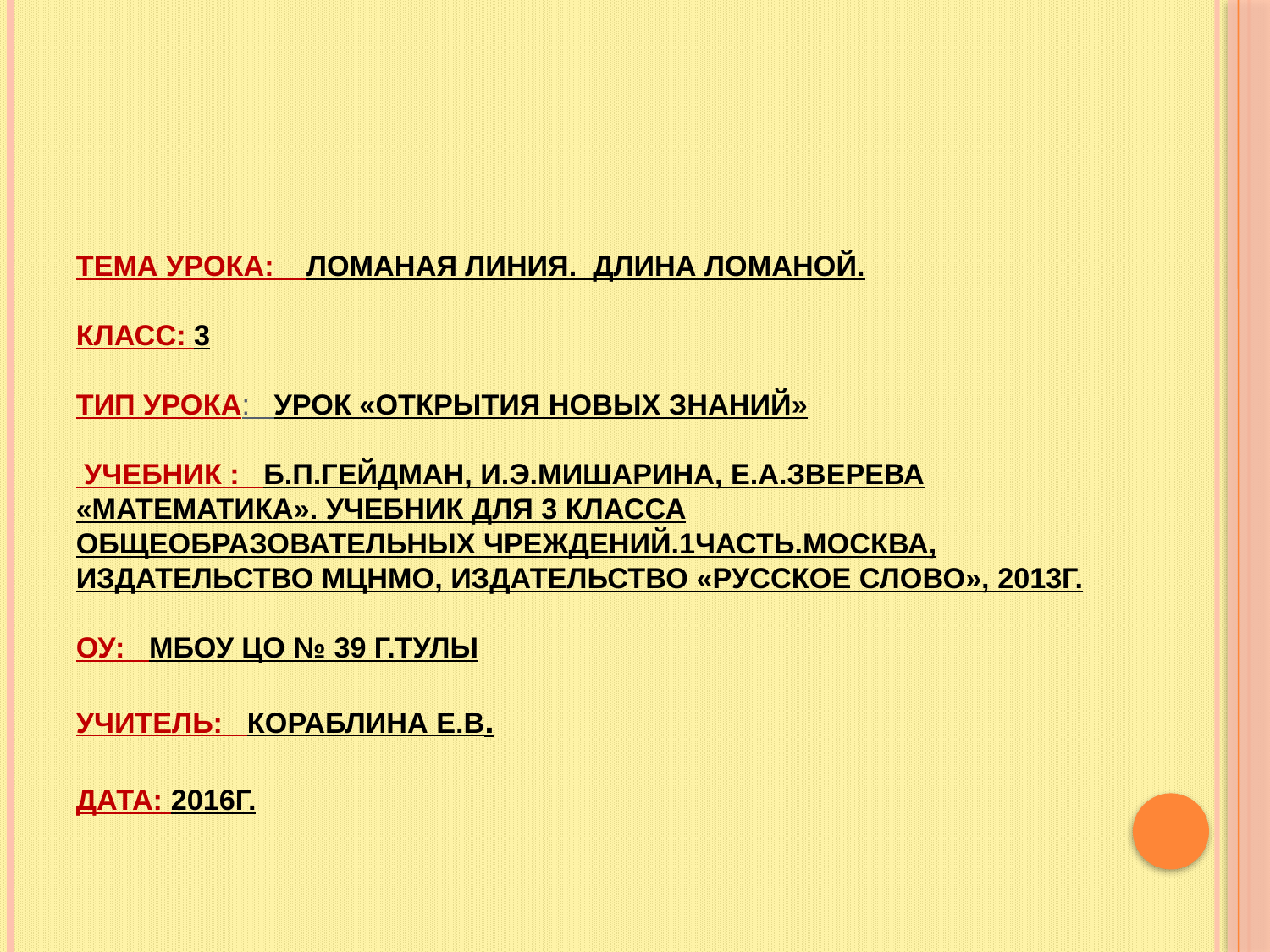

# Тема урока:    Ломаная линия.  Длина ломаной. Класс: 3 Тип урока:   урок «открытия новых знаний» Учебник :   Б.П.Гейдман, И.Э.Мишарина, Е.А.Зверева «Математика». Учебник для 3 класса общеобразовательных чреждений.1часть.Москва, издательство МЦНМО, издательство «Русское слово», 2013г. ОУ:   МБОУ ЦО № 39 г.Тулы Учитель:   Кораблина Е.В. Дата: 2016г.